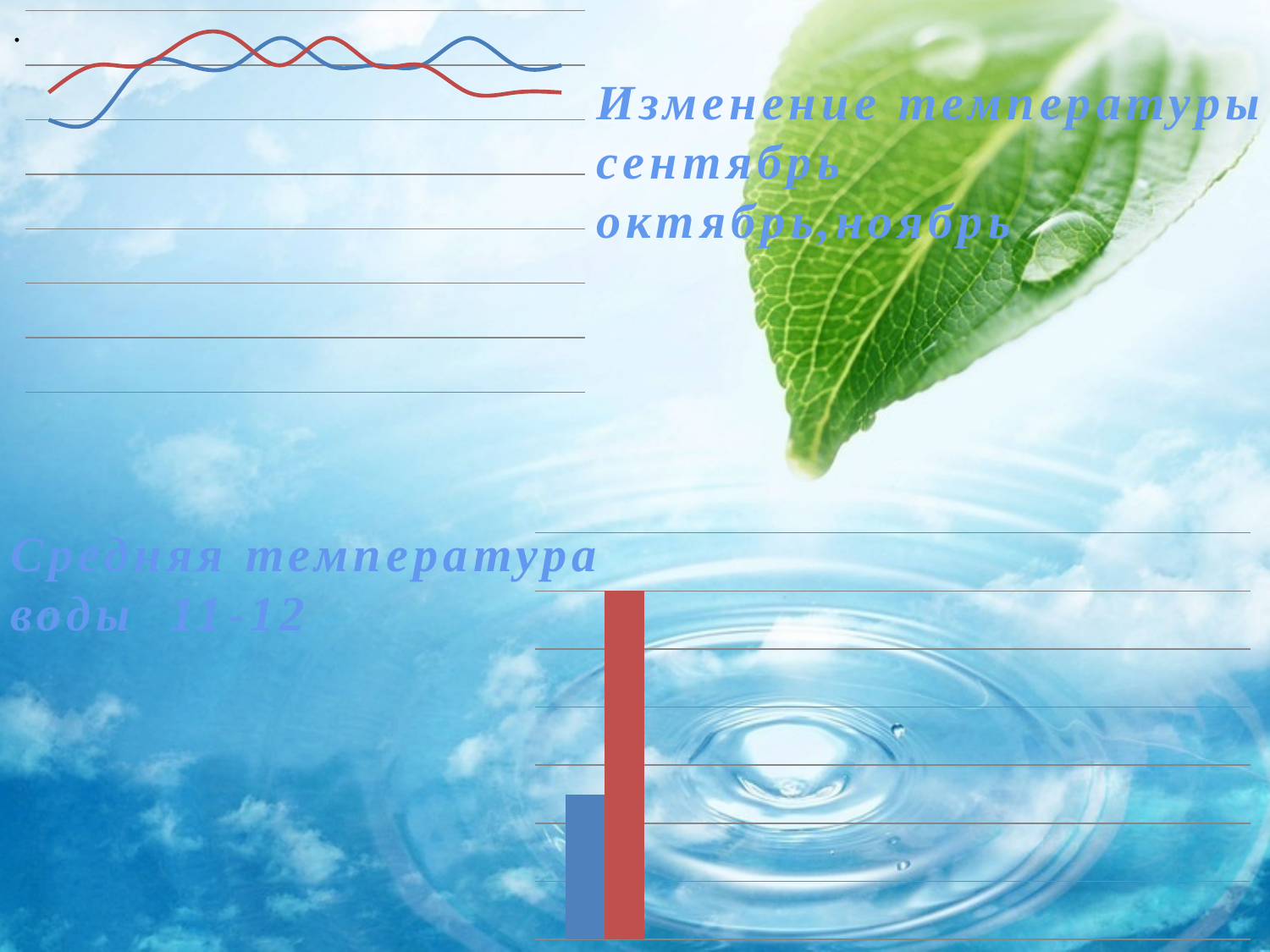

.

### Chart

| Category | 1 источник | 2 источник | Столбец1 |
|---|---|---|---|
| 07.04. | 10.0 | 11.0 | None |
| 14.04. | 10.0 | 12.0 | None |
| 21.04. | 12.0 | 12.0 | None |
| 28.04. | 12.0 | 13.0 | None |
| 05.05. | 12.0 | 13.0 | None |
| 12.05. | 13.0 | 12.0 | None |
| 19.05. | 12.0 | 13.0 | None |
| 29.05. | 12.0 | 12.0 | None |
| 02.06. | 12.0 | 12.0 | None |
| 09.06. | 13.0 | 11.0 | None |
| 16.06. | 12.0 | 11.0 | None |
| 23.06. | 12.0 | 11.0 | None |
Изменение температуры сентябрь
октябрь,ноябрь

### Chart

| Category | 1 источник | 2 источник | Столбец1 |
|---|---|---|---|
| источники 1,2,3 | 11.3 | 12.0 | None |
Средняя температура воды  11-12